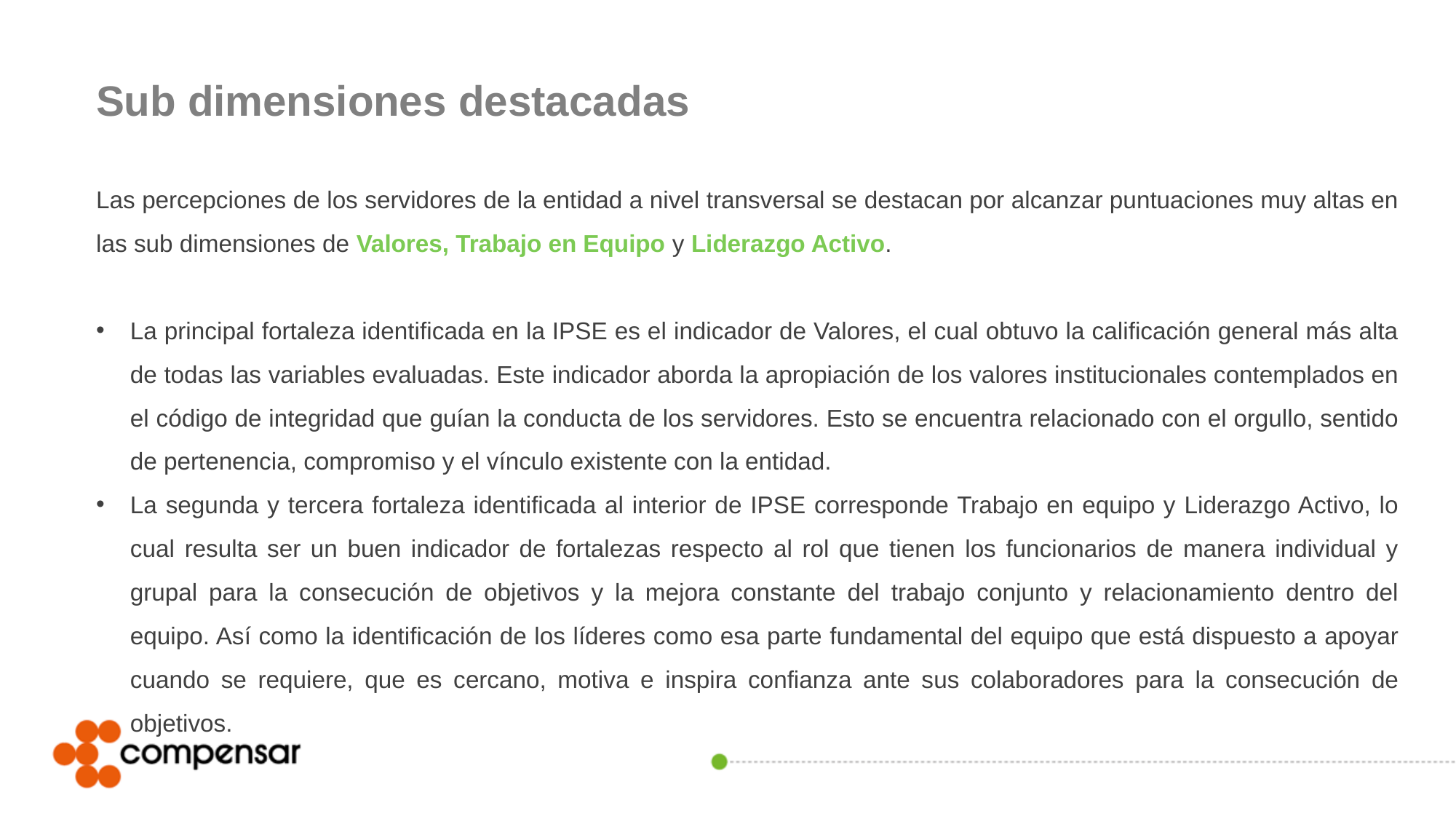

Sub dimensiones destacadas
Las percepciones de los servidores de la entidad a nivel transversal se destacan por alcanzar puntuaciones muy altas en las sub dimensiones de Valores, Trabajo en Equipo y Liderazgo Activo.

La principal fortaleza identificada en la IPSE es el indicador de Valores, el cual obtuvo la calificación general más alta de todas las variables evaluadas. Este indicador aborda la apropiación de los valores institucionales contemplados en el código de integridad que guían la conducta de los servidores. Esto se encuentra relacionado con el orgullo, sentido de pertenencia, compromiso y el vínculo existente con la entidad.
La segunda y tercera fortaleza identificada al interior de IPSE corresponde Trabajo en equipo y Liderazgo Activo, lo cual resulta ser un buen indicador de fortalezas respecto al rol que tienen los funcionarios de manera individual y grupal para la consecución de objetivos y la mejora constante del trabajo conjunto y relacionamiento dentro del equipo. Así como la identificación de los líderes como esa parte fundamental del equipo que está dispuesto a apoyar cuando se requiere, que es cercano, motiva e inspira confianza ante sus colaboradores para la consecución de objetivos.